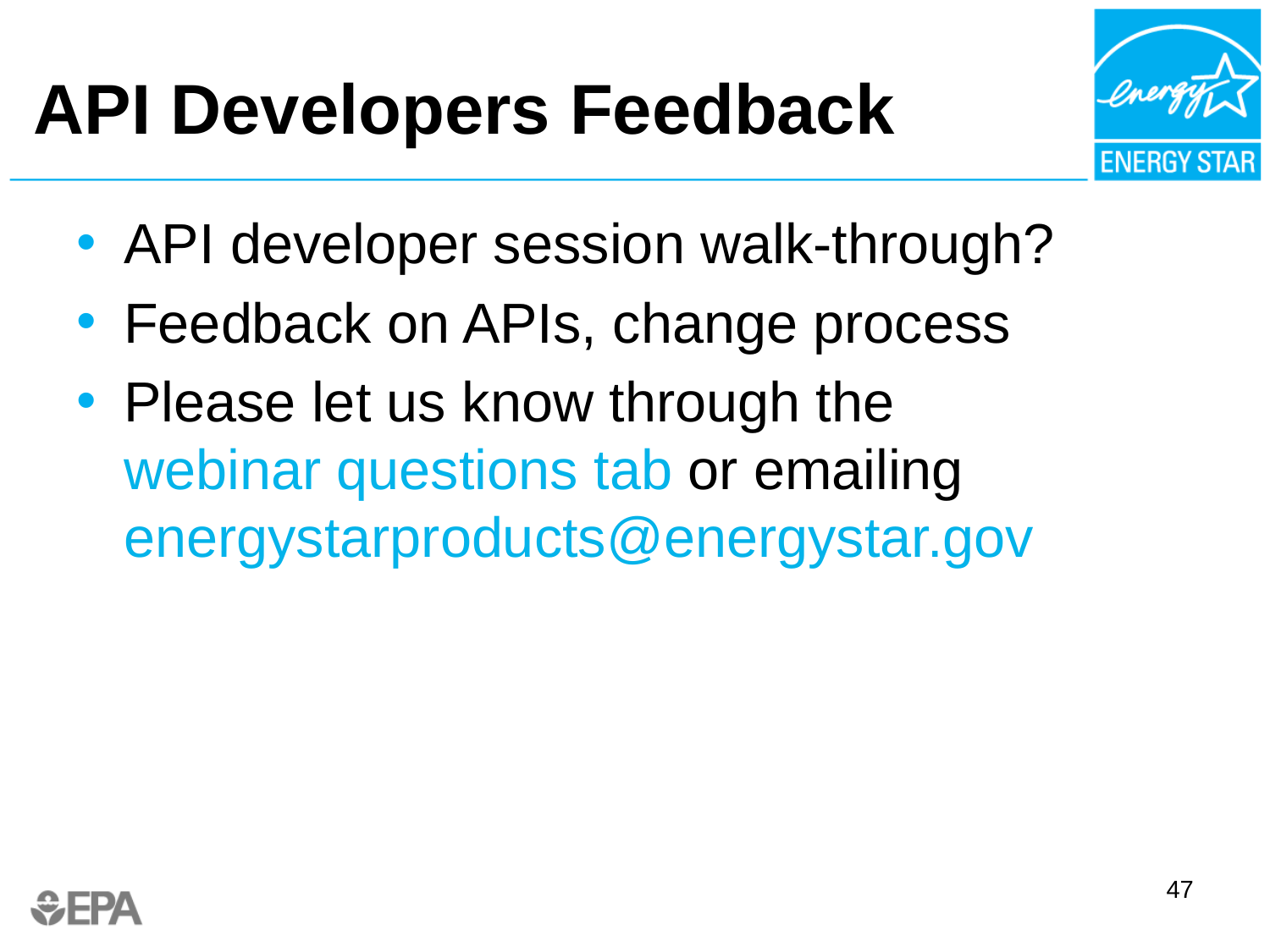

# API Developers Feedback
API developer session walk-through?
Feedback on APIs, change process
Please let us know through the       webinar questions tab or emailing energystarproducts@energystar.gov

47